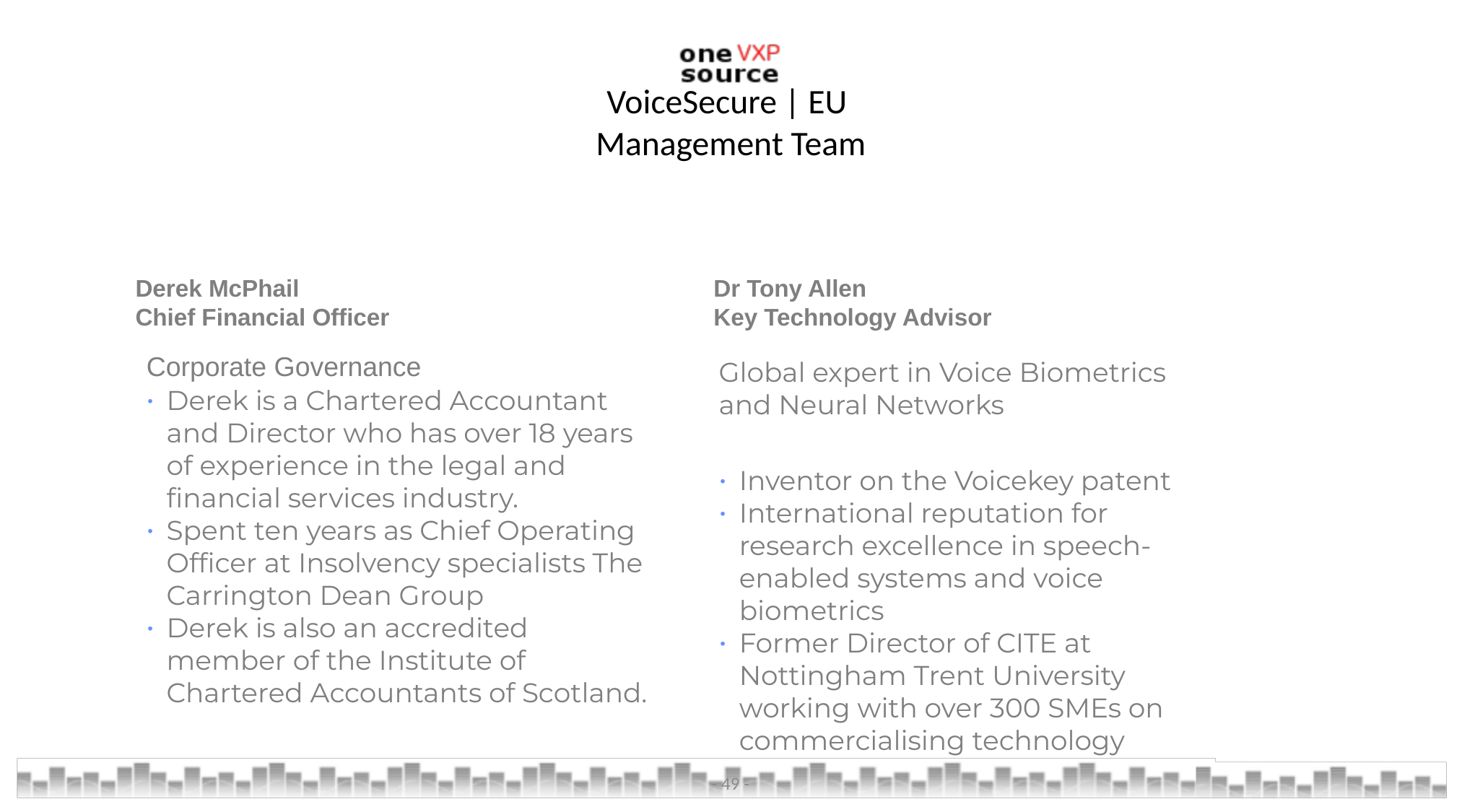

# VoiceSecure | EU Management Team

Dr Tony Allen
Key Technology Advisor

Derek McPhail
Chief Financial Officer

Global expert in Voice Biometrics and Neural Networks

Inventor on the Voicekey patent
International reputation for research excellence in speech-enabled systems and voice biometrics
Former Director of CITE at Nottingham Trent University working with over 300 SMEs on commercialising technology
Corporate Governance
Derek is a Chartered Accountant and Director who has over 18 years of experience in the legal and financial services industry.
Spent ten years as Chief Operating Officer at Insolvency specialists The Carrington Dean Group
Derek is also an accredited member of the Institute of Chartered Accountants of Scotland.
- 49 -